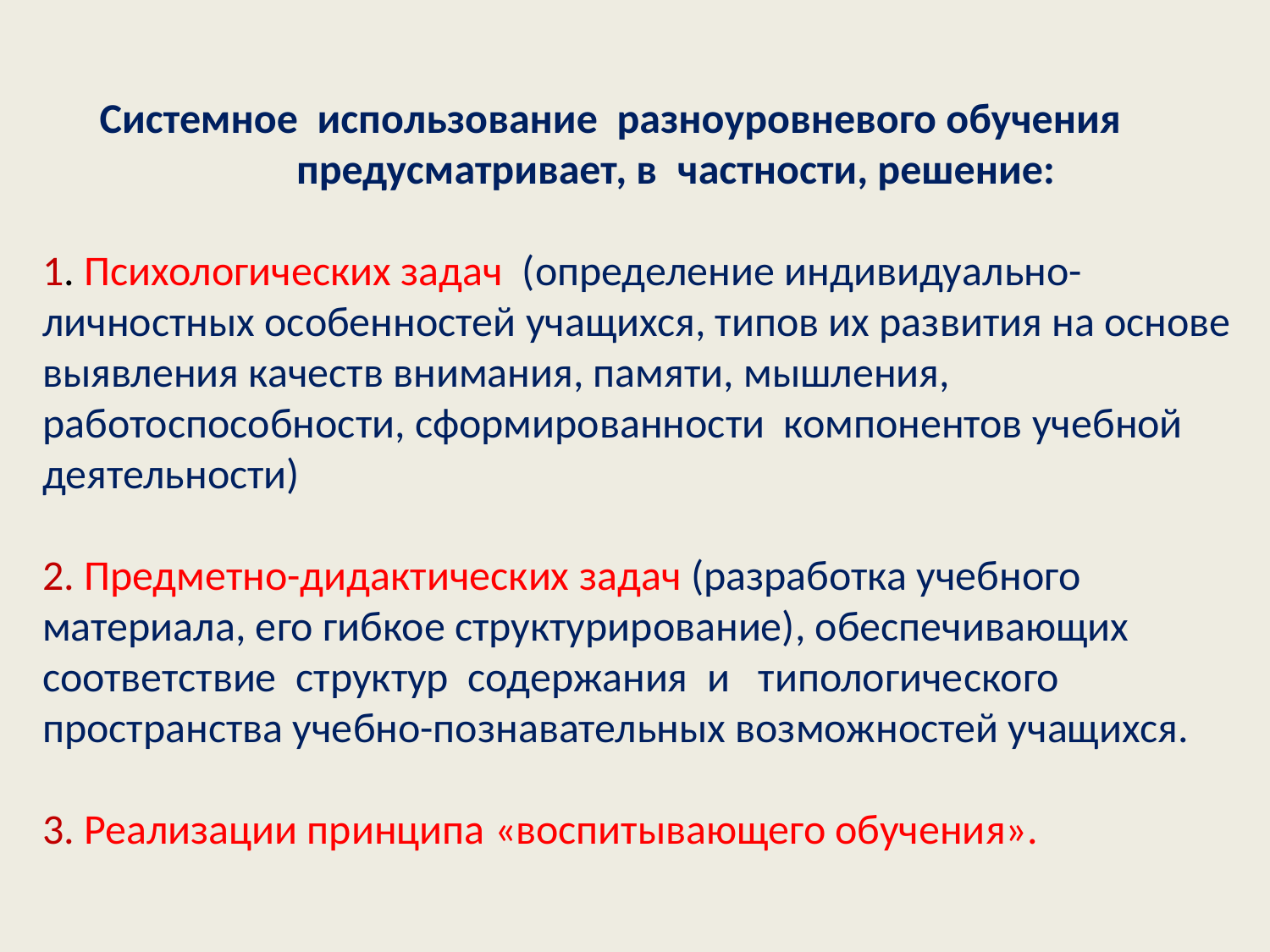

# Системное  использование  разноуровневого обучения    	 		предусматривает, в 	частности, решение: 1. Психологических задач  (определение индивидуально-личностных особенностей учащихся, типов их развития на основе выявления качеств внимания, памяти, мышления, работоспособности, сформированности  компонентов учебной деятельности) 2. Предметно-дидактических задач (разработка учебного материала, его гибкое структурирование), обеспечивающих  соответствие  структур  содержания  и   типологического пространства учебно-познавательных возможностей учащихся. 3. Реализации принципа «воспитывающего обучения».